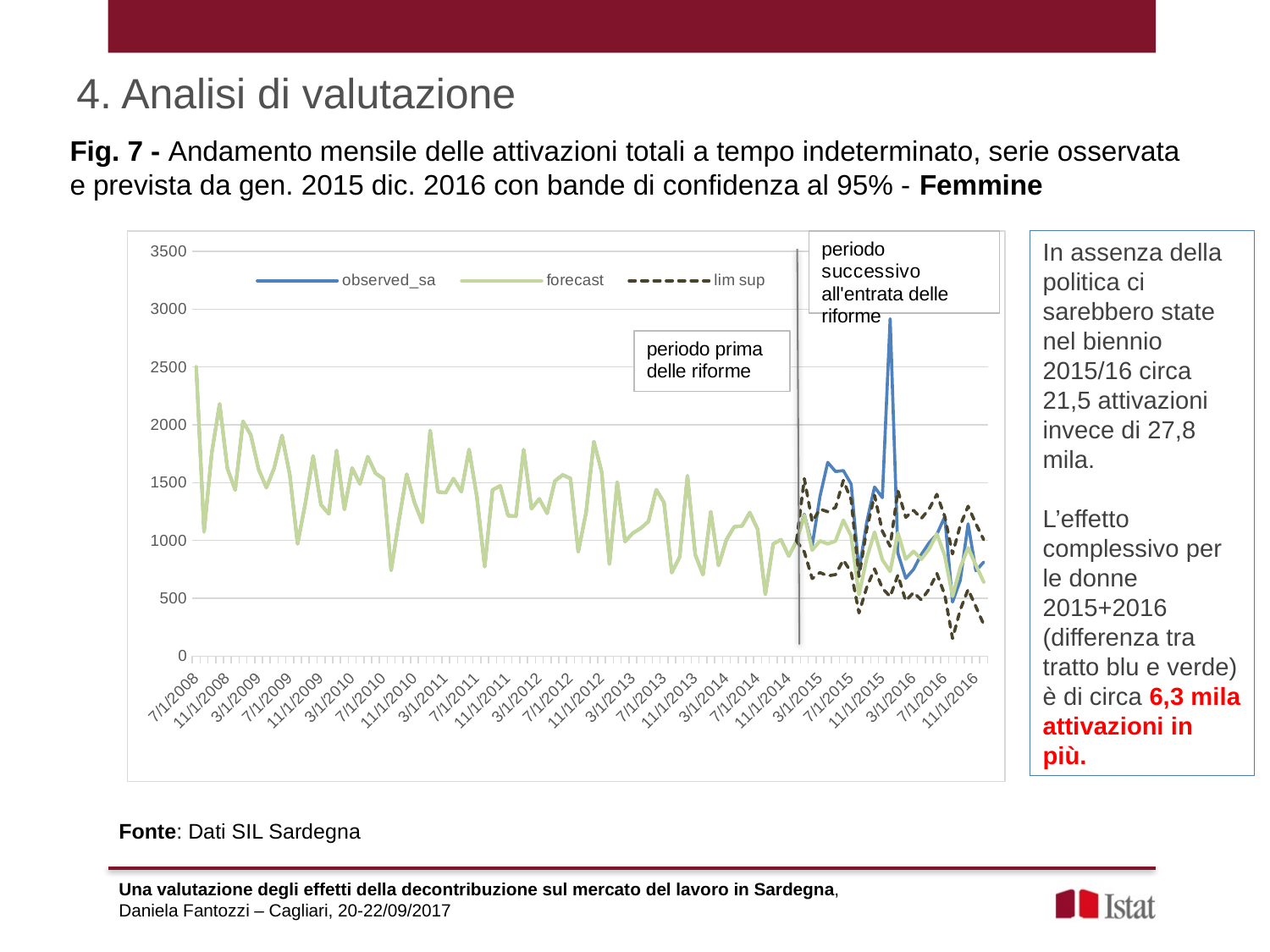

4. Analisi di valutazione
Fig. 7 - Andamento mensile delle attivazioni totali a tempo indeterminato, serie osservata e prevista da gen. 2015 dic. 2016 con bande di confidenza al 95% - Femmine

### Chart

| Category | observed_sa | forecast | lim sup | lim inf |
|---|---|---|---|---|
| 39630 | 2501.0 | 2501.0 | None | None |
| 39661 | 1074.0 | 1074.0 | None | None |
| 39692 | 1760.0 | 1760.0 | None | None |
| 39722 | 2181.0 | 2181.0 | None | None |
| 39753 | 1622.0 | 1622.0 | None | None |
| 39783 | 1436.0 | 1436.0 | None | None |
| 39814 | 2030.0 | 2030.0 | None | None |
| 39845 | 1912.0 | 1912.0 | None | None |
| 39873 | 1614.0 | 1614.0 | None | None |
| 39904 | 1457.0 | 1457.0 | None | None |
| 39934 | 1625.0 | 1625.0 | None | None |
| 39965 | 1908.0 | 1908.0 | None | None |
| 39995 | 1566.0 | 1566.0 | None | None |
| 40026 | 971.0 | 971.0 | None | None |
| 40057 | 1324.0 | 1324.0 | None | None |
| 40087 | 1730.0 | 1730.0 | None | None |
| 40118 | 1310.0 | 1310.0 | None | None |
| 40148 | 1230.0 | 1230.0 | None | None |
| 40179 | 1777.0 | 1777.0 | None | None |
| 40210 | 1268.0 | 1268.0 | None | None |
| 40238 | 1625.0 | 1625.0 | None | None |
| 40269 | 1489.0 | 1489.0 | None | None |
| 40299 | 1724.0 | 1724.0 | None | None |
| 40330 | 1581.0 | 1581.0 | None | None |
| 40360 | 1534.0 | 1534.0 | None | None |
| 40391 | 742.0 | 742.0 | None | None |
| 40422 | 1174.0 | 1174.0 | None | None |
| 40452 | 1572.0 | 1572.0 | None | None |
| 40483 | 1326.0 | 1326.0 | None | None |
| 40513 | 1156.0 | 1156.0 | None | None |
| 40544 | 1951.0 | 1951.0 | None | None |
| 40575 | 1420.0 | 1420.0 | None | None |
| 40603 | 1413.0 | 1413.0 | None | None |
| 40634 | 1535.0 | 1535.0 | None | None |
| 40664 | 1421.0 | 1421.0 | None | None |
| 40695 | 1786.0 | 1786.0 | None | None |
| 40725 | 1375.0 | 1375.0 | None | None |
| 40756 | 774.0 | 774.0 | None | None |
| 40787 | 1436.0 | 1436.0 | None | None |
| 40817 | 1473.0 | 1473.0 | None | None |
| 40848 | 1214.0 | 1214.0 | None | None |
| 40878 | 1209.0 | 1209.0 | None | None |
| 40909 | 1785.0 | 1785.0 | None | None |
| 40940 | 1274.0 | 1274.0 | None | None |
| 40969 | 1360.0 | 1360.0 | None | None |
| 41000 | 1235.0 | 1235.0 | None | None |
| 41030 | 1514.0 | 1514.0 | None | None |
| 41061 | 1567.0 | 1567.0 | None | None |
| 41091 | 1536.0 | 1536.0 | None | None |
| 41122 | 903.0 | 903.0 | None | None |
| 41153 | 1240.0 | 1240.0 | None | None |
| 41183 | 1855.0 | 1855.0 | None | None |
| 41214 | 1593.0 | 1593.0 | None | None |
| 41244 | 796.0 | 796.0 | None | None |
| 41275 | 1505.0 | 1505.0 | None | None |
| 41306 | 991.0 | 991.0 | None | None |
| 41334 | 1063.0 | 1063.0 | None | None |
| 41365 | 1105.0 | 1105.0 | None | None |
| 41395 | 1164.0 | 1164.0 | None | None |
| 41426 | 1439.0 | 1439.0 | None | None |
| 41456 | 1328.0 | 1328.0 | None | None |
| 41487 | 722.0 | 722.0 | None | None |
| 41518 | 856.0 | 856.0 | None | None |
| 41548 | 1559.0 | 1559.0 | None | None |
| 41579 | 877.0 | 877.0 | None | None |
| 41609 | 704.0 | 704.0 | None | None |
| 41640 | 1248.0 | 1248.0 | None | None |
| 41671 | 784.0 | 784.0 | None | None |
| 41699 | 1007.0 | 1007.0 | None | None |
| 41730 | 1118.0 | 1118.0 | None | None |
| 41760 | 1125.0 | 1125.0 | None | None |
| 41791 | 1241.0 | 1241.0 | None | None |
| 41821 | 1097.0 | 1097.0 | None | None |
| 41852 | 534.0 | 534.0 | None | None |
| 41883 | 970.0 | 970.0 | None | None |
| 41913 | 1007.0 | 1007.0 | None | None |
| 41944 | 865.0 | 865.0 | None | None |
| 41974 | 996.0 | 996.0 | 996.0 | 996.0 |
| 42005 | 1226.0 | 1217.394734577999 | 1534.3594457138 | 900.4300234421996 |
| 42036 | 957.0 | 915.921578201 | 1161.5783380527198 | 670.26481834928 |
| 42064 | 1382.0 | 996.591082738 | 1270.88159298084 | 722.3005724951594 |
| 42095 | 1675.0 | 970.7259593259994 | 1248.311872049 | 693.140046603 |
| 42125 | 1596.0 | 995.2409406710002 | 1285.23460241816 | 705.24727892384 |
| 42156 | 1604.0 | 1174.8512468859994 | 1519.15265054564 | 830.5498432263604 |
| 42186 | 1488.0 | 1038.1271917850004 | 1351.3733982884394 | 724.88098528156 |
| 42217 | 735.0 | 530.393191603 | 687.5218567980401 | 373.2645264079598 |
| 42248 | 1158.0 | 845.9959783790002 | 1097.36822017212 | 594.6237365858802 |
| 42278 | 1462.0 | 1072.067355266 | 1390.2395661850805 | 753.89514434692 |
| 42309 | 1370.0 | 833.7070472760003 | 1080.634036536559 | 586.78005801544 |
| 42339 | 2917.0 | 732.133724992 | 949.7280763498804 | 514.5393736341202 |
| 42370 | 890.0 | 1065.0348153149998 | 1429.942688493466 | 700.1269421365346 |
| 42401 | 673.0 | 838.532210579 | 1200.043213411712 | 477.02120774628645 |
| 42430 | 750.0 | 905.255925048 | 1260.8164367774866 | 549.695413318513 |
| 42461 | 879.0 | 837.883824925 | 1190.2085594549965 | 485.5590903950043 |
| 42491 | 980.0 | 925.3292845919991 | 1271.787139698627 | 578.8714294853719 |
| 42522 | 1053.0 | 1056.513572951 | 1398.780185195857 | 714.2469607061435 |
| 42552 | 1205.0 | 868.8592420459986 | 1207.195099047656 | 530.5233850443435 |
| 42583 | 468.0 | 517.63312222 | 883.4568153981959 | 151.8094290418042 |
| 42614 | 656.0 | 766.516521286 | 1131.8686398781858 | 401.1644026938142 |
| 42644 | 1144.0 | 936.23423636 | 1296.1790821204058 | 576.2893905995944 |
| 42675 | 738.0 | 786.2836058300003 | 1144.6811150524504 | 427.88609660754867 |
| 42705 | 813.0 | 640.29606942 | 1006.4334638776812 | 274.1586749623193 |
In assenza della politica ci sarebbero state nel biennio 2015/16 circa 21,5 attivazioni invece di 27,8 mila.

L’effetto complessivo per le donne 2015+2016 (differenza tra tratto blu e verde) è di circa 6,3 mila attivazioni in più.
Fonte: Dati SIL Sardegna
Una valutazione degli effetti della decontribuzione sul mercato del lavoro in Sardegna,
Daniela Fantozzi – Cagliari, 20-22/09/2017